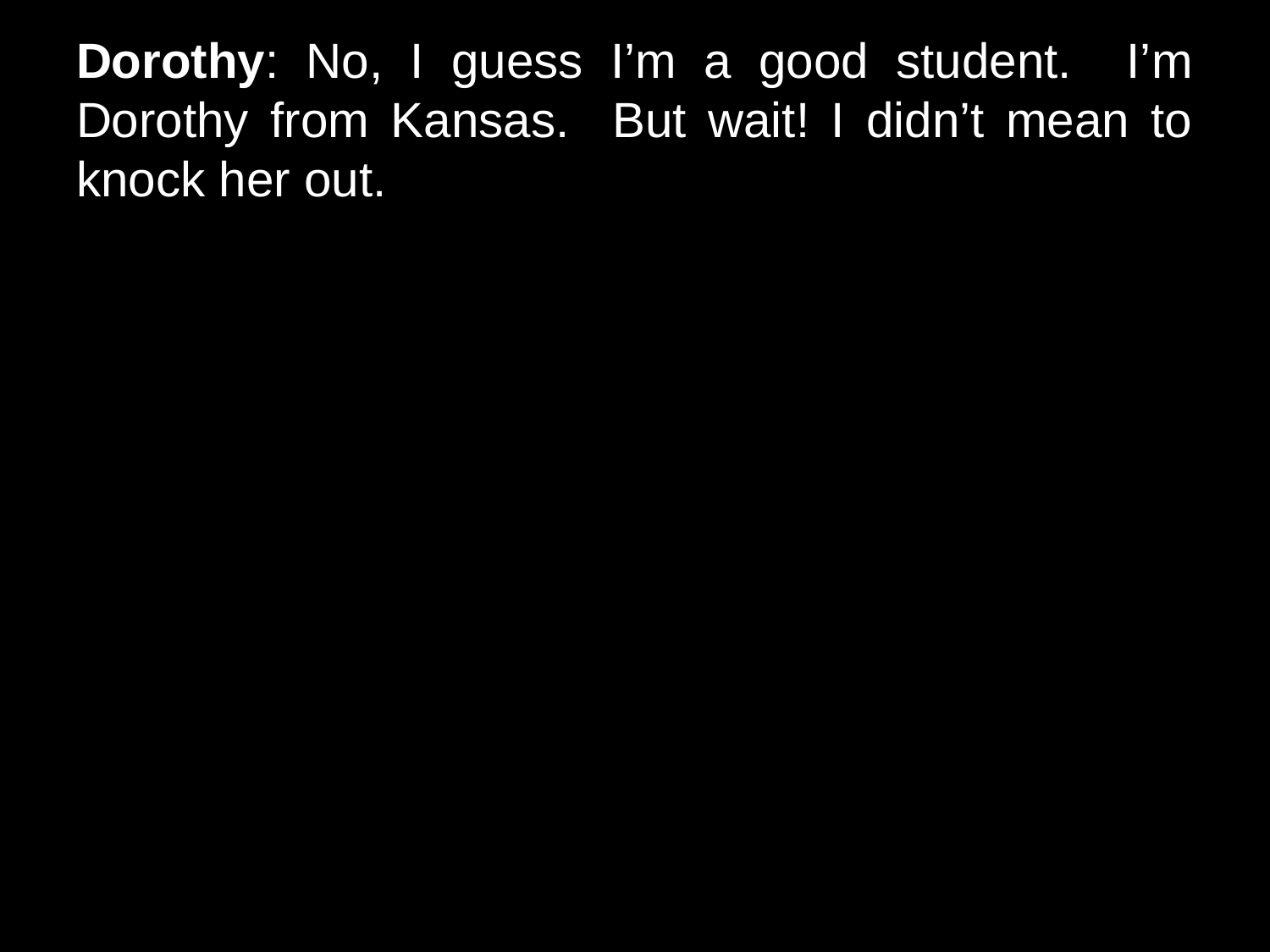

# Dorothy: No, I guess I’m a good student.  I’m Dorothy from Kansas.  But wait! I didn’t mean to knock her out.